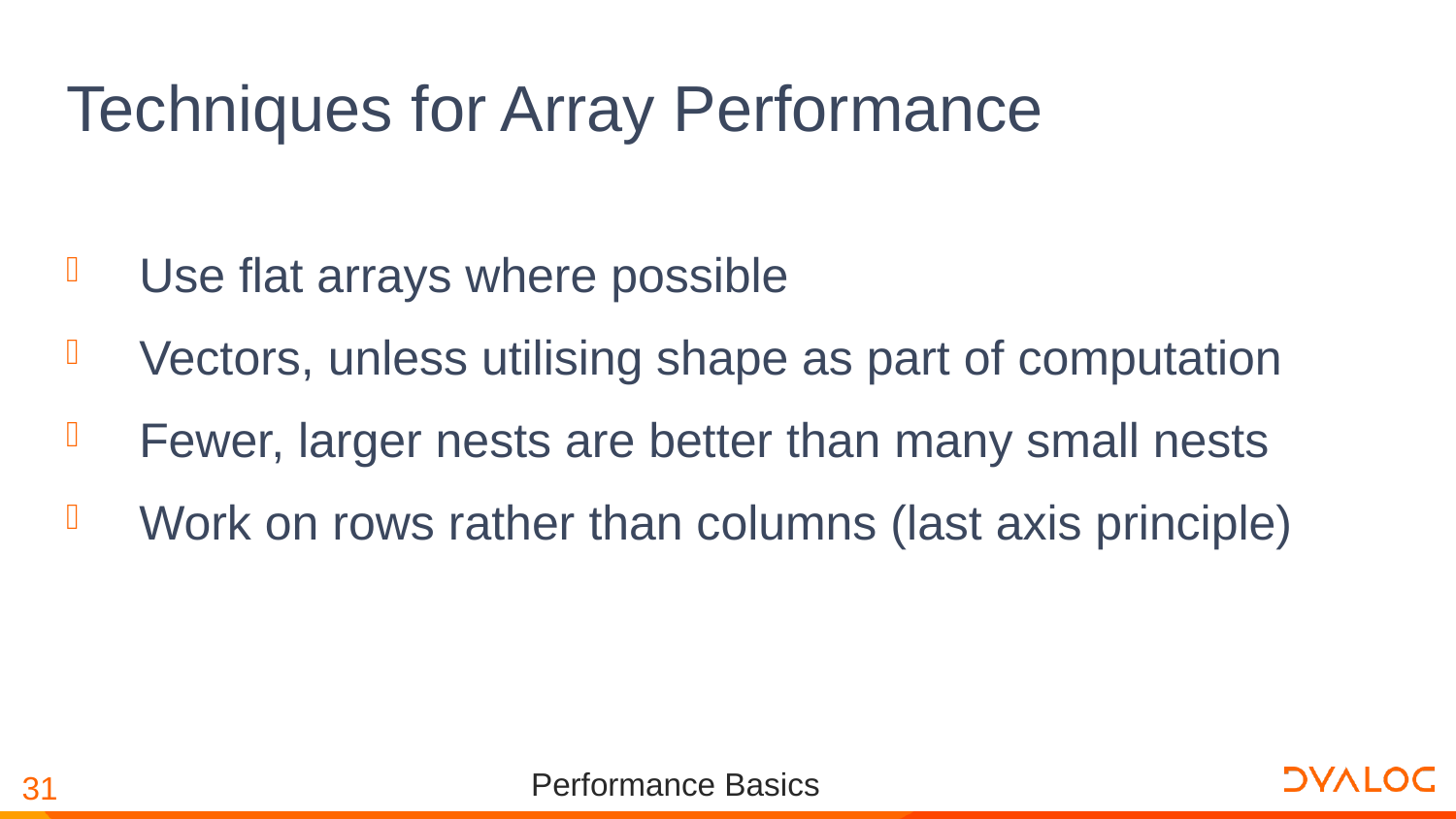

# Techniques for Array Performance
Use flat arrays where possible
Vectors, unless utilising shape as part of computation
Fewer, larger nests are better than many small nests
Work on rows rather than columns (last axis principle)